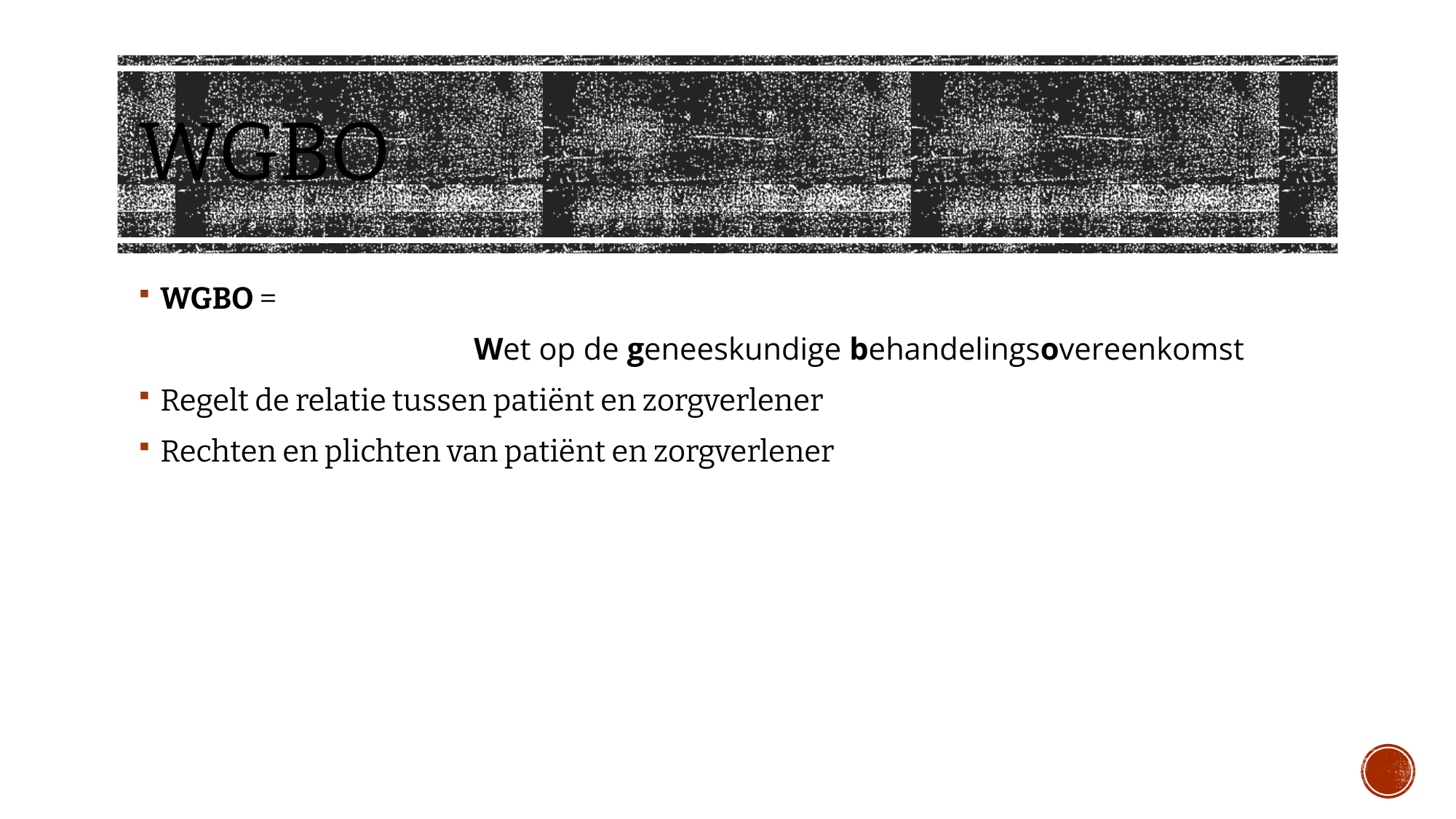

# wgbo

WGBO =
			 Wet op de geneeskundige behandelingsovereenkomst
Regelt de relatie tussen patiënt en zorgverlener
Rechten en plichten van patiënt en zorgverlener